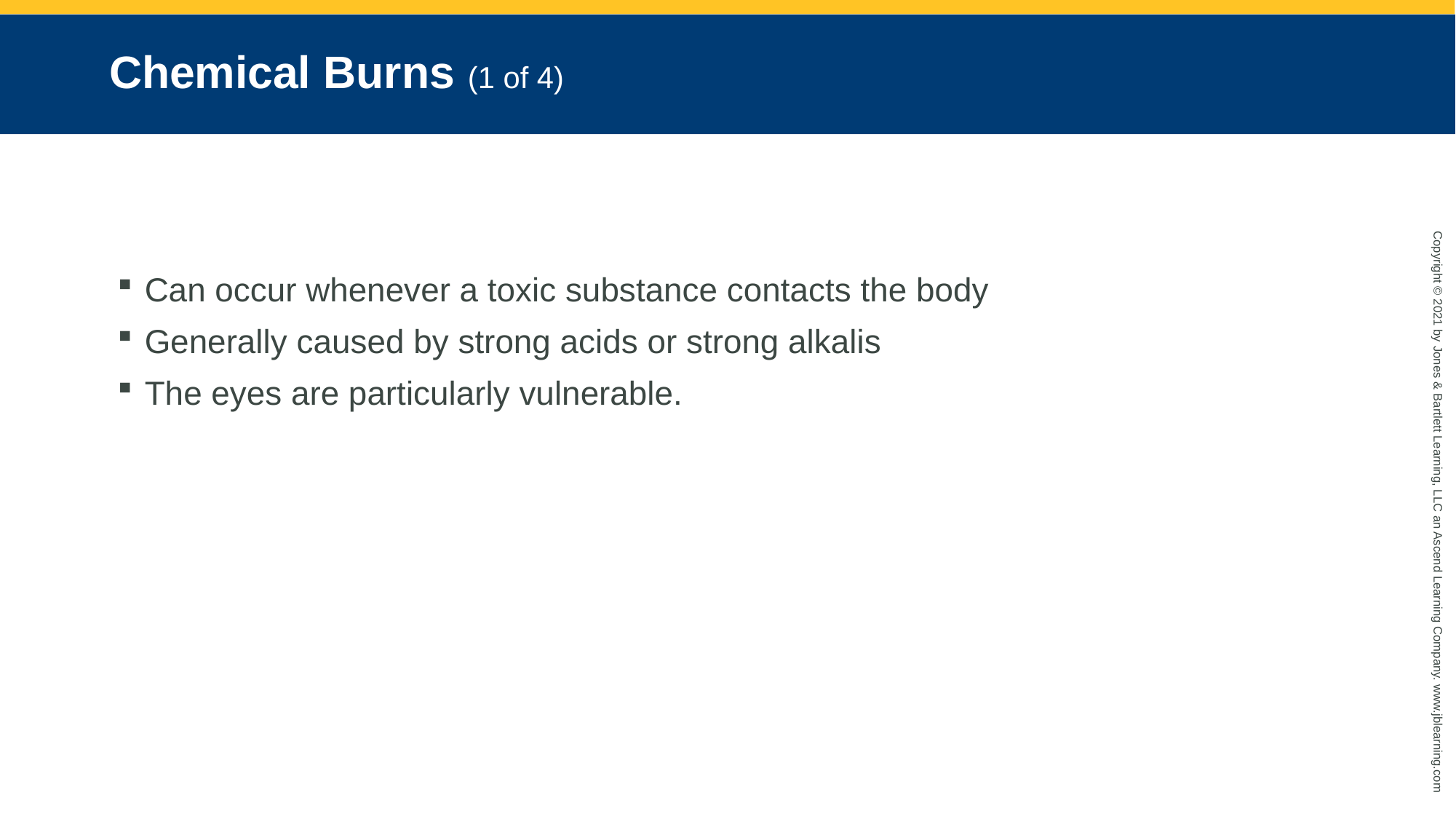

# Chemical Burns (1 of 4)
Can occur whenever a toxic substance contacts the body
Generally caused by strong acids or strong alkalis
The eyes are particularly vulnerable.